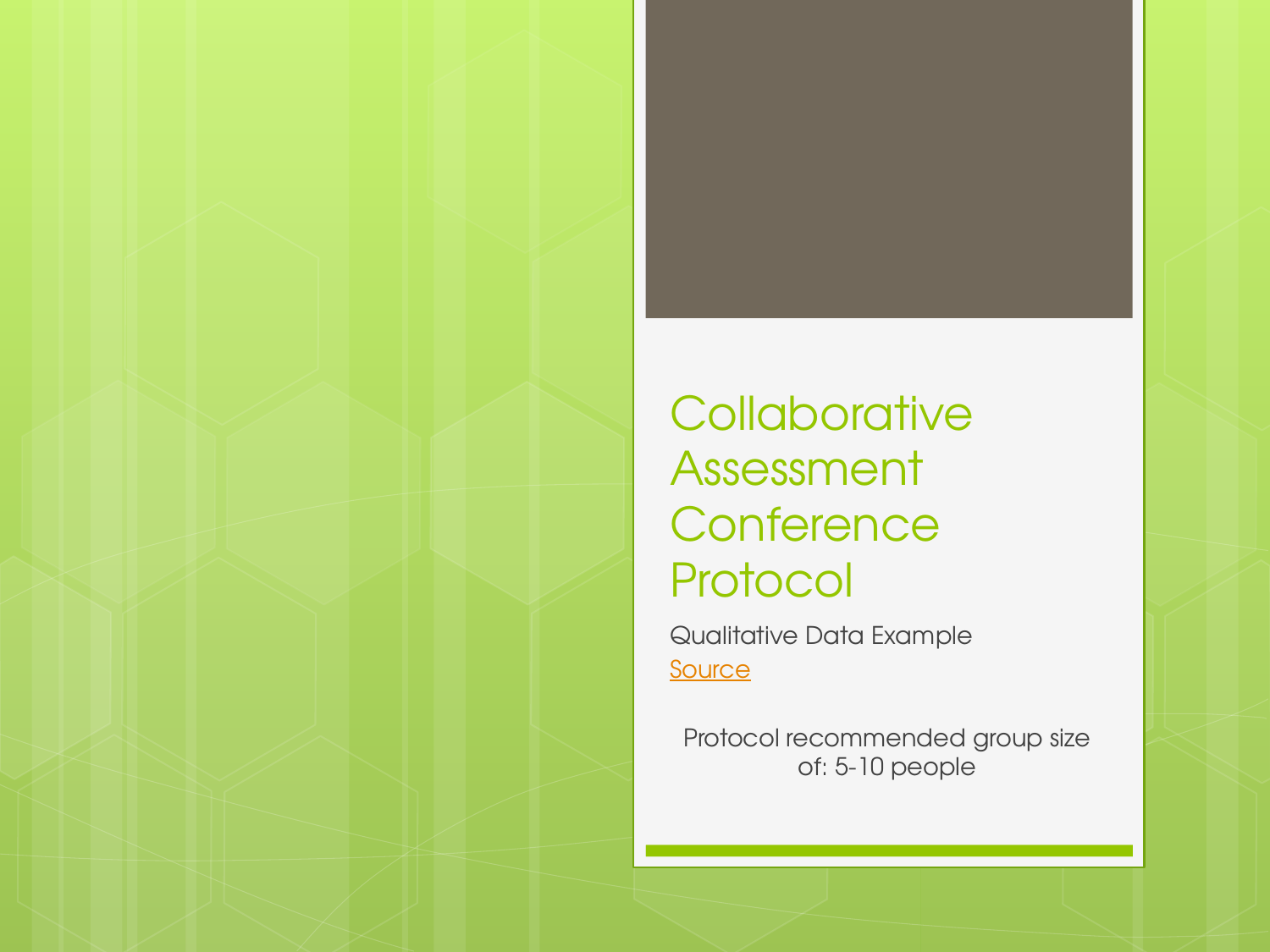

# Collaborative Assessment Conference Protocol
Qualitative Data Example
Source

Protocol recommended group size of: 5-10 people